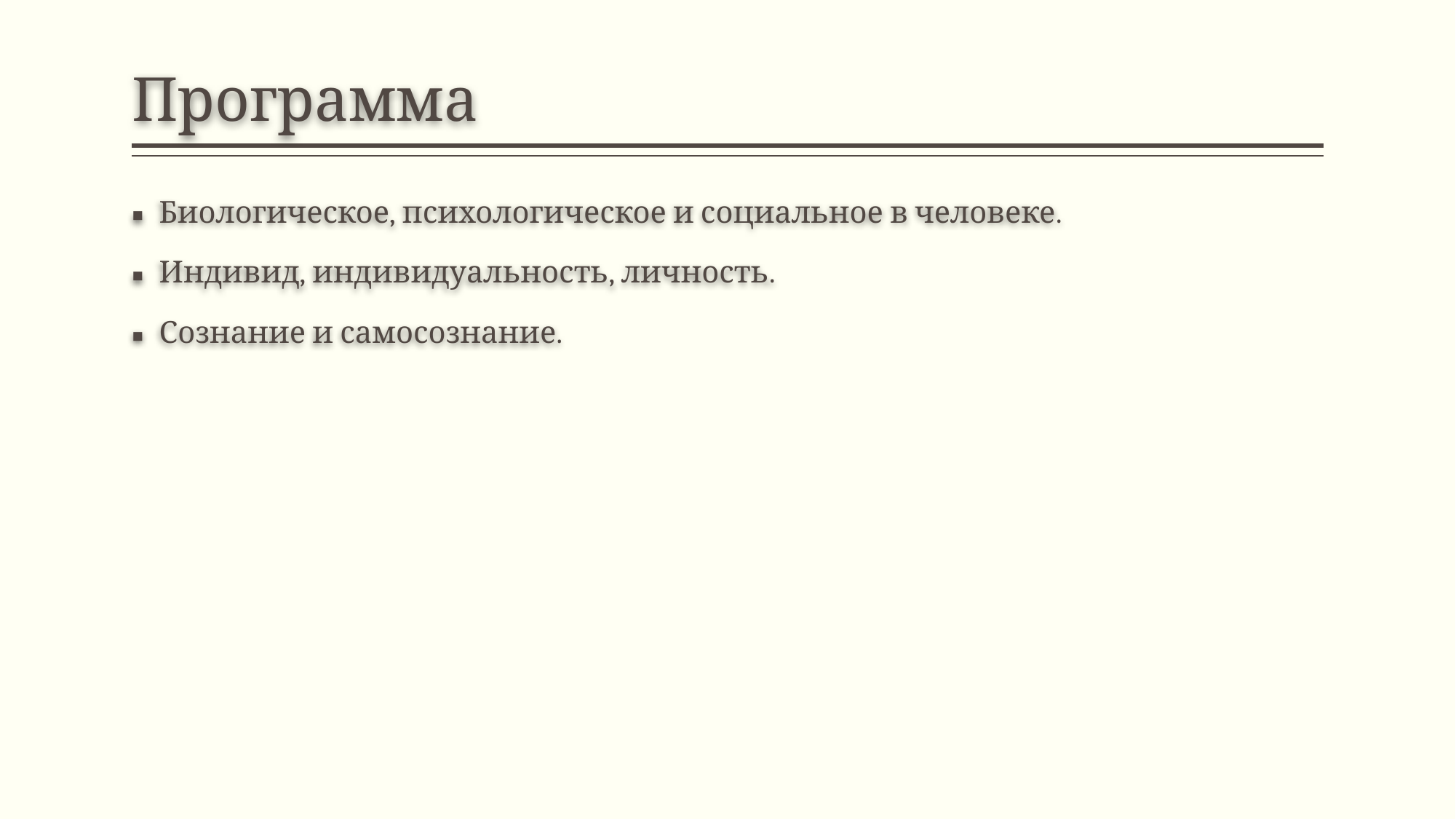

# Программа
Биологическое, психологическое и социальное в человеке.
Индивид, индивидуальность, личность.
Сознание и самосознание.